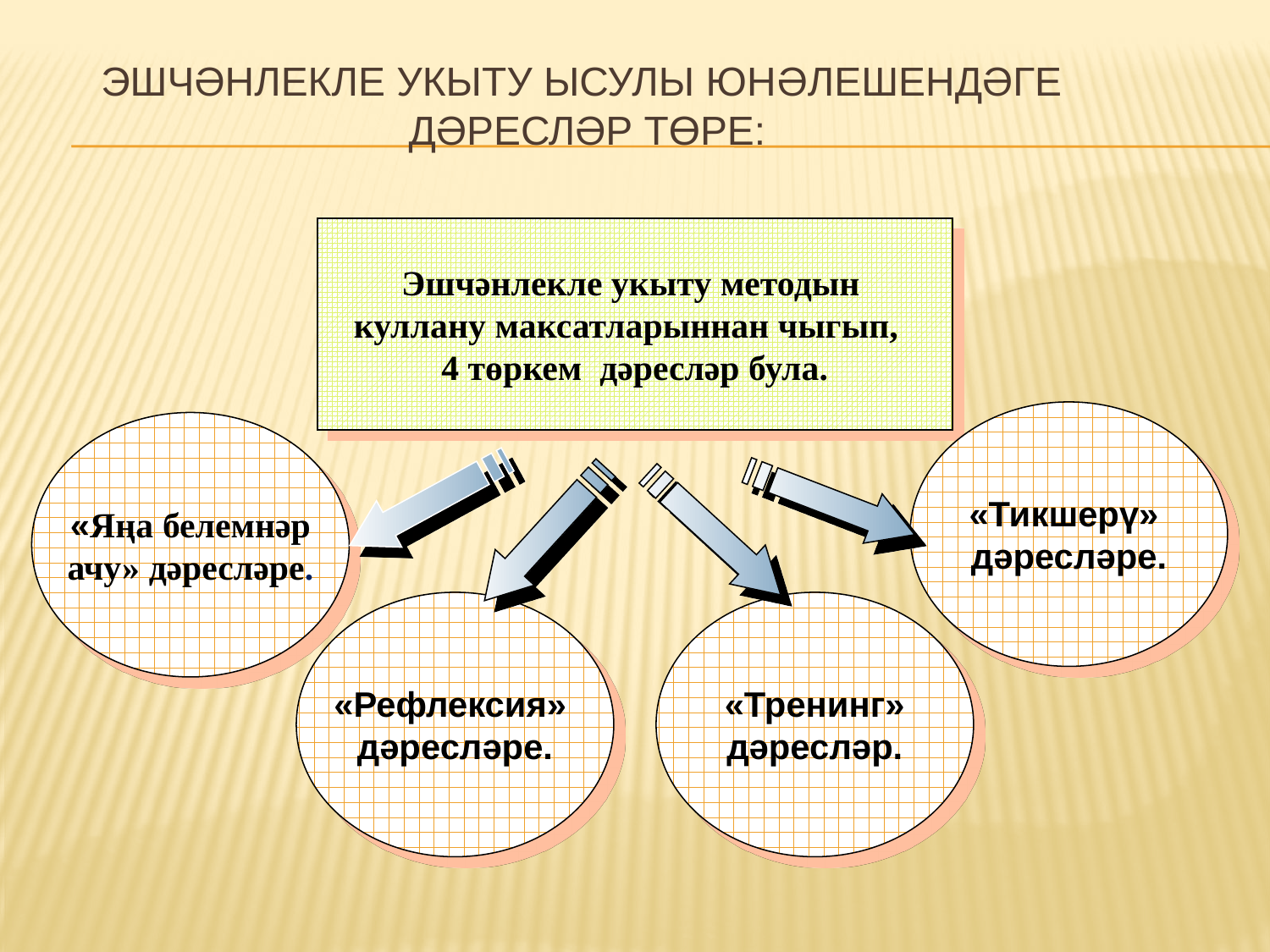

# Эшчәнлекле укыту ысулы юнәлешендәге  дәресләр төре:
Эшчәнлекле укыту методын
куллану максатларыннан чыгып,
4 төркем  дәресләр була.
«Тикшерү»
дәресләре.

«Яңа белемнәр
ачу» дәресләре.

«Рефлексия»
дәресләре.

«Тренинг»
дәресләр.